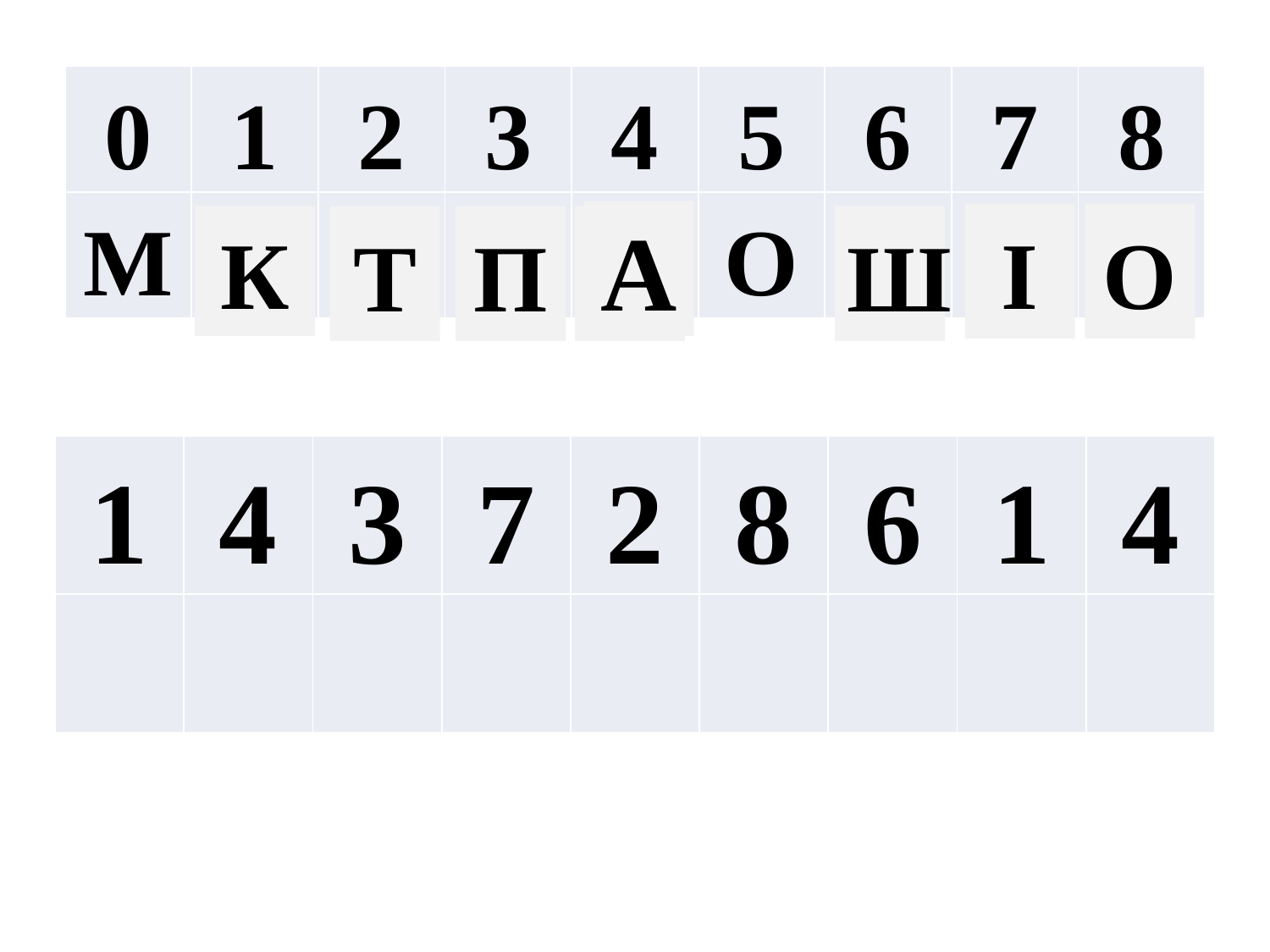

| 0 | 1 | 2 | 3 | 4 | 5 | 6 | 7 | 8 |
| --- | --- | --- | --- | --- | --- | --- | --- | --- |
| М | К | Т | П | А | О | Ш | І | О |
А
І
О
К
К
Т
П
А
Ш
| 1 | 4 | 3 | 7 | 2 | 8 | 6 | 1 | 4 |
| --- | --- | --- | --- | --- | --- | --- | --- | --- |
|  |  |  |  |  |  |  |  |  |